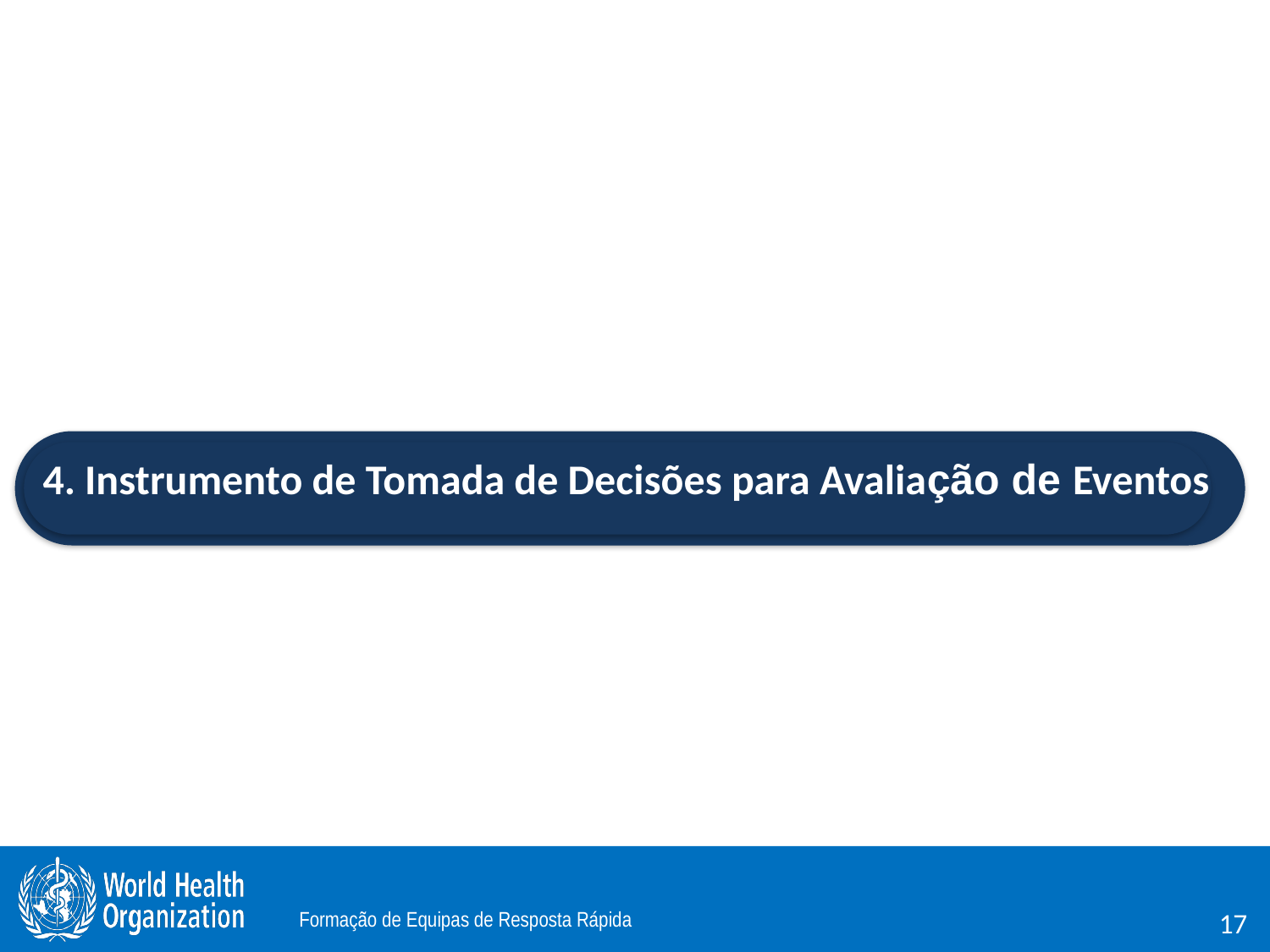

#

4. Instrumento de Tomada de Decisões para Avaliação de Eventos